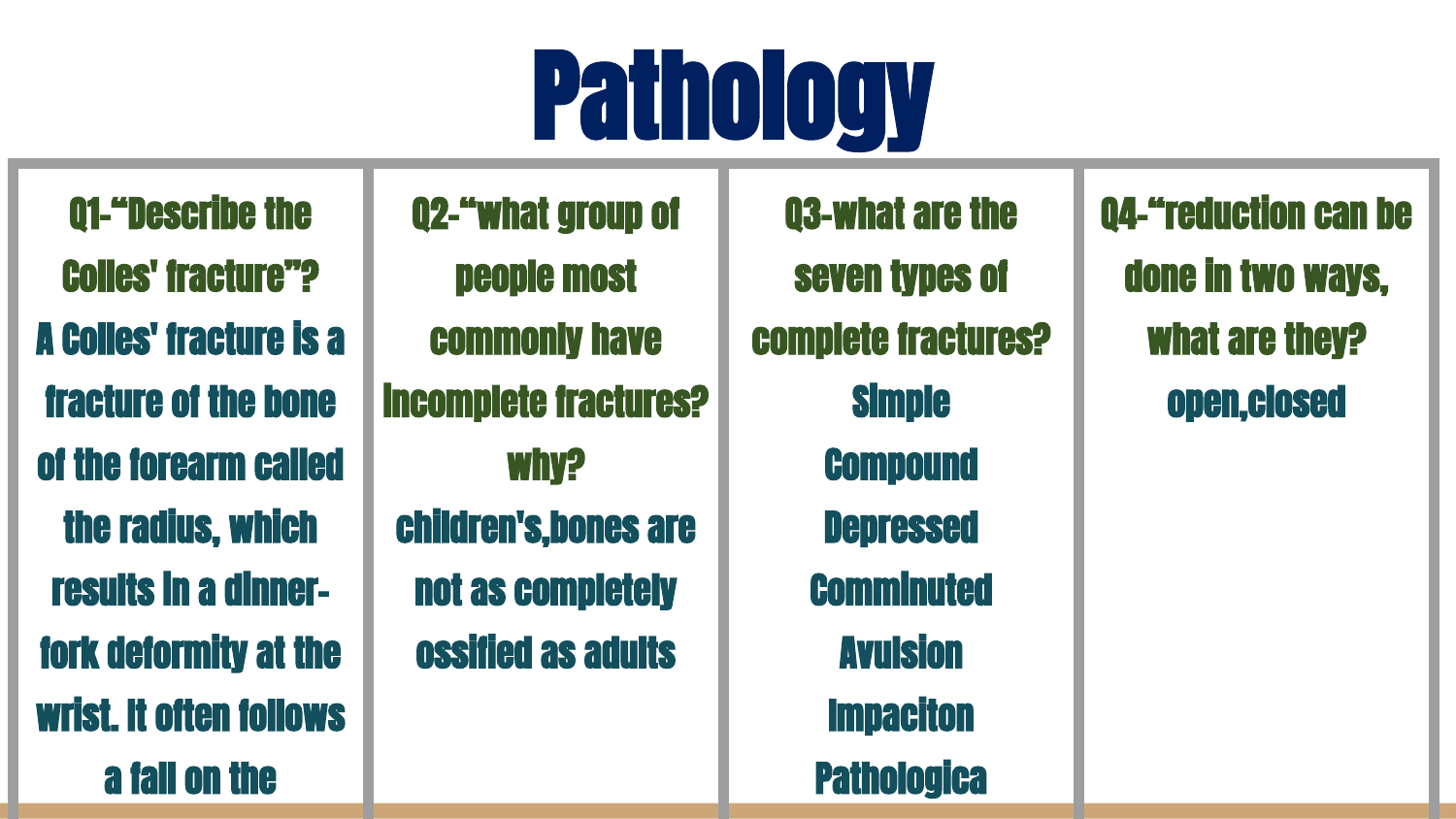

# Pathology
| Q1-“Describe the Colles' fracture”? A Colles' fracture is a fracture of the bone of the forearm called the radius, which results in a dinner-fork deformity at the wrist. It often follows a fall on the outstretched hand. | Q2-“what group of people most commonly have incomplete fractures? why? children's,bones are not as completely ossified as adults | Q3-what are the seven types of complete fractures? Simple Compound Depressed Comminuted Avulsion Impaciton Pathologica | Q4-“reduction can be done in two ways, what are they? open,closed |
| --- | --- | --- | --- |